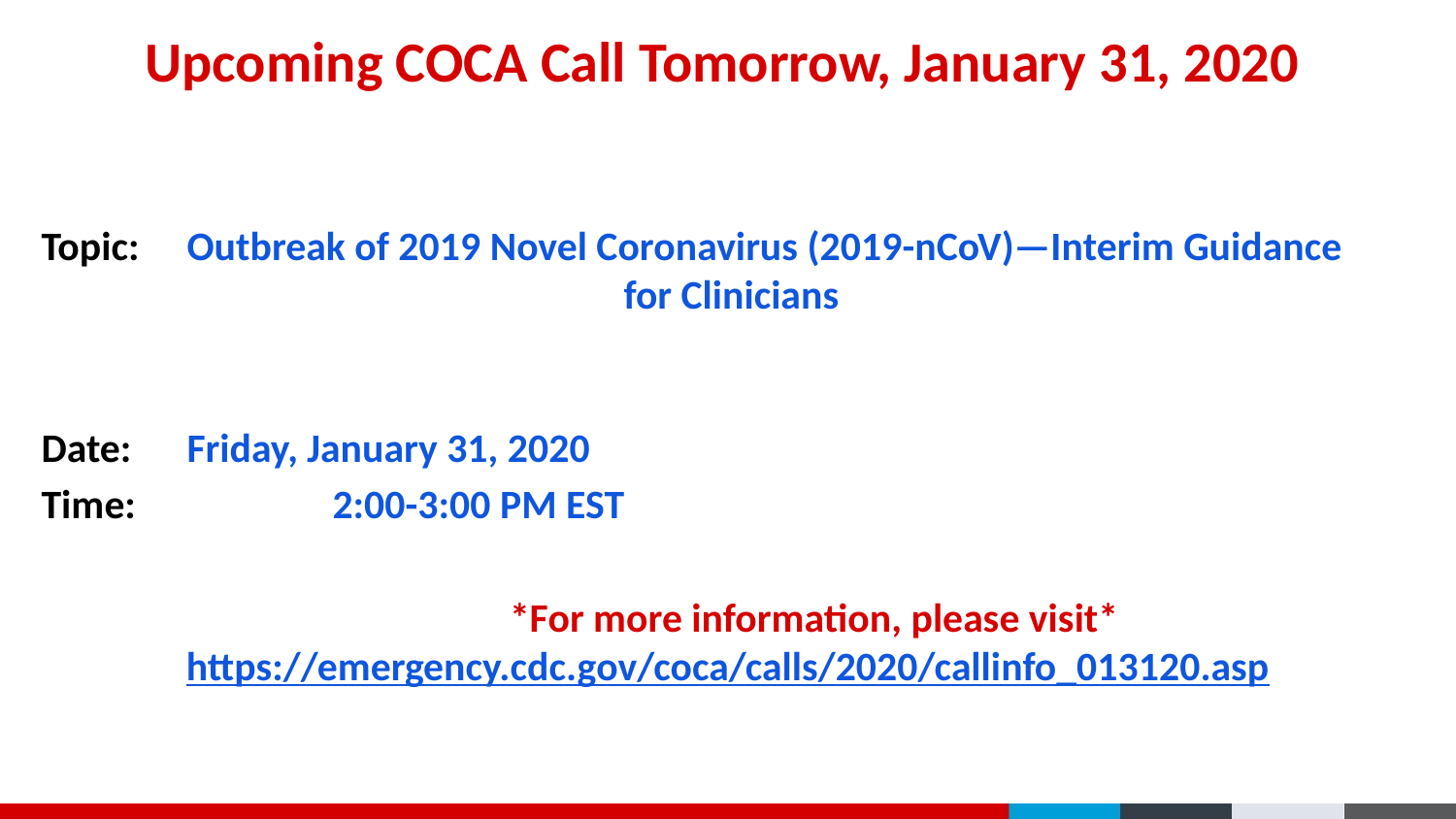

# Upcoming COCA Call Tomorrow, January 31, 2020

Topic:   	Outbreak of 2019 Novel Coronavirus (2019-nCoV)—Interim Guidance 				for Clinicians
Date:    	Friday, January 31, 2020
Time:   		2:00-3:00 PM EST

		*For more information, please visit* 	https://emergency.cdc.gov/coca/calls/2020/callinfo_013120.asp